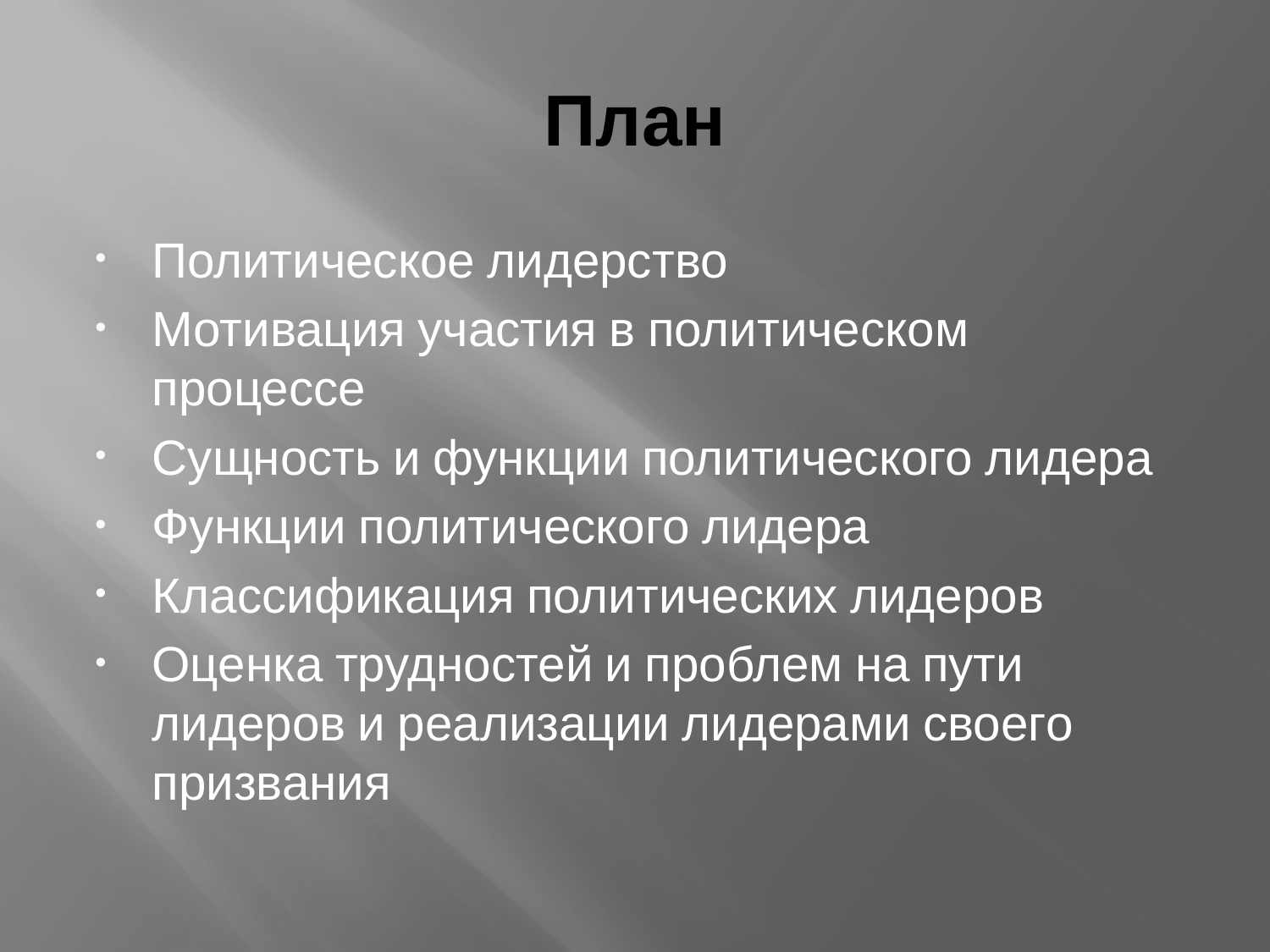

# План
Политическое лидерство
Мотивация участия в политическом процессе
Сущность и функции политического лидера
Функции политического лидера
Классификация политических лидеров
Оценка трудностей и проблем на пути лидеров и реализации лидерами своего призвания